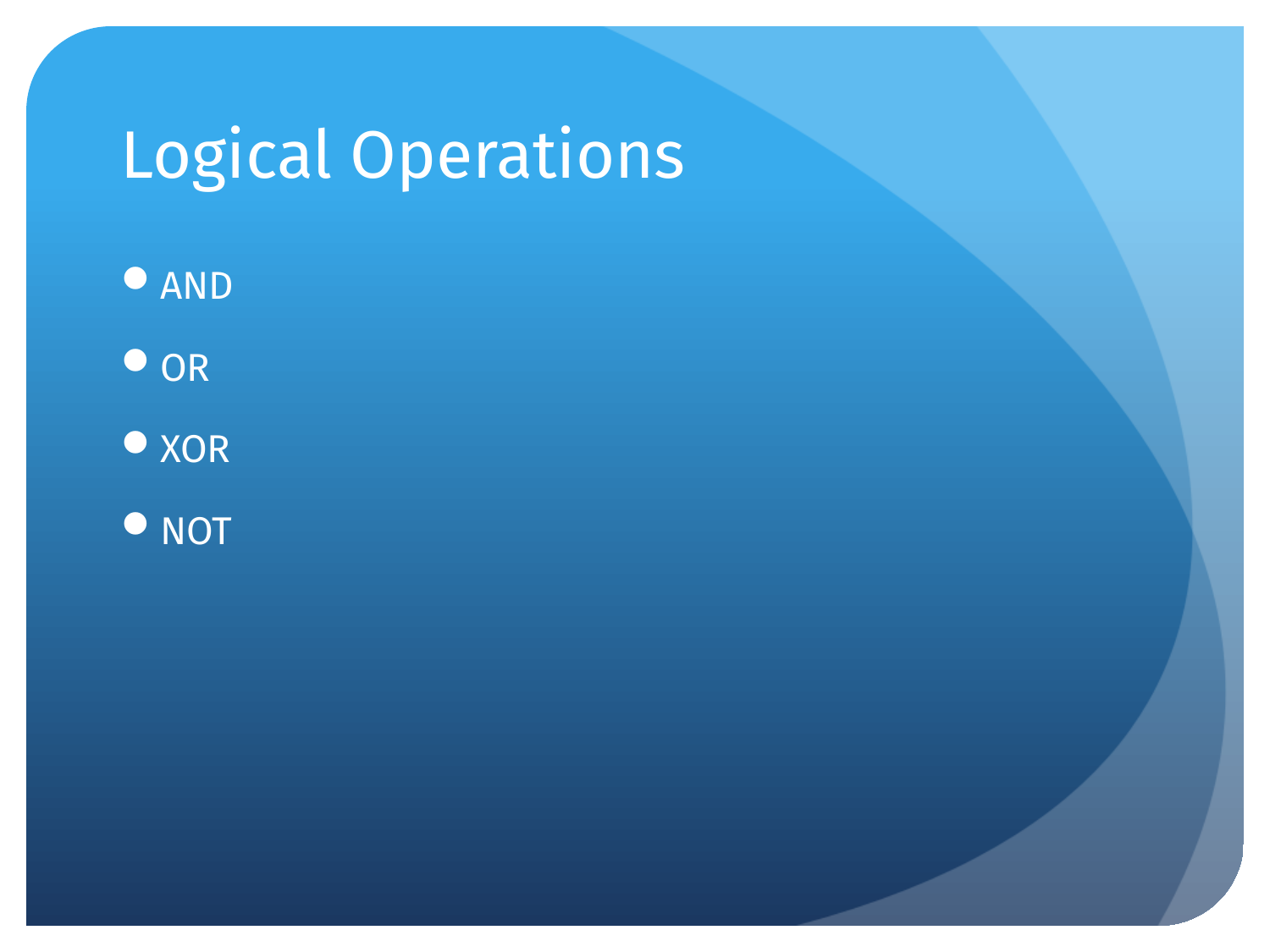

# Logical Operations
AND
OR
XOR
NOT